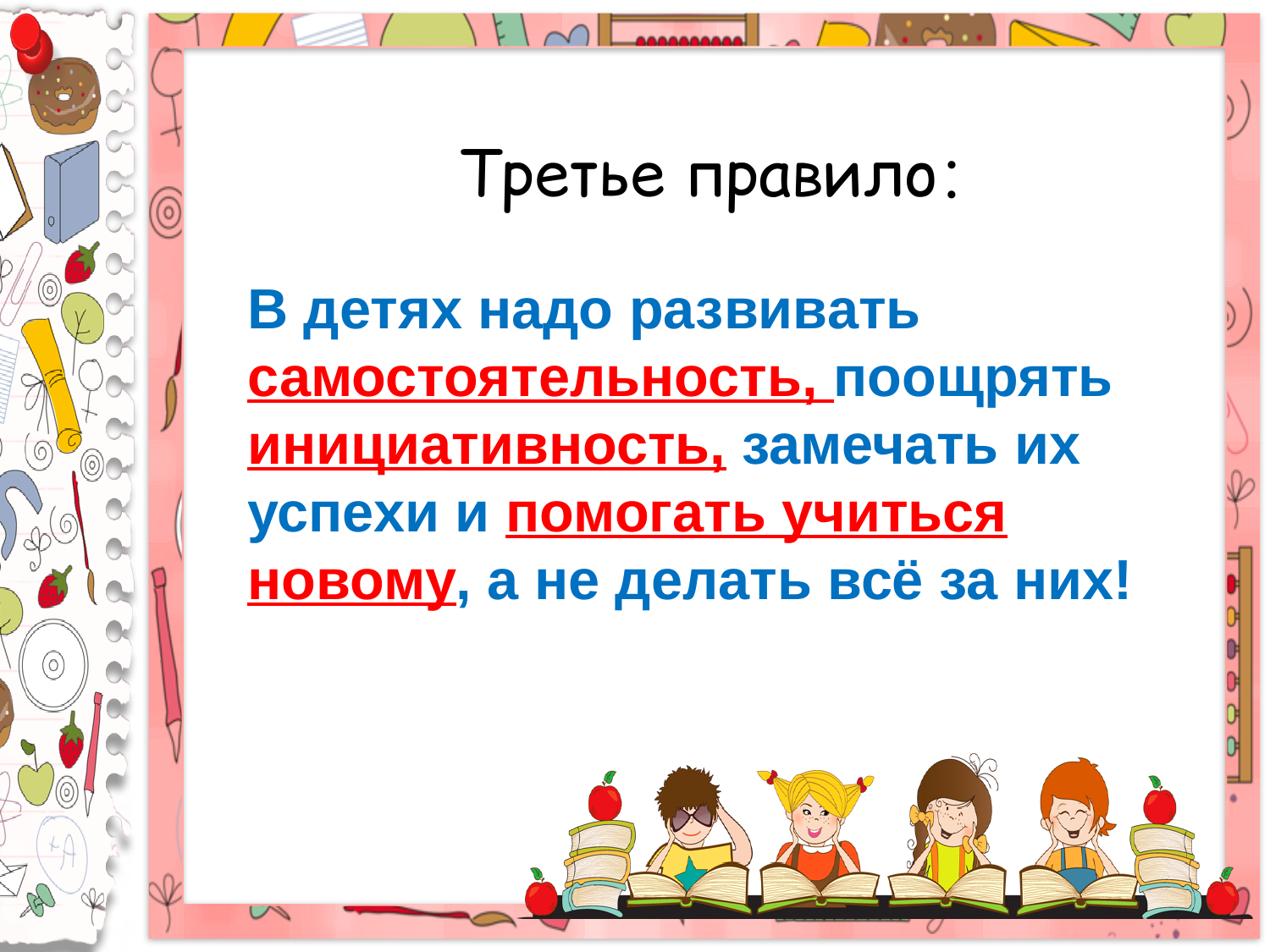

Третье правило:
В детях надо развивать самостоятельность, поощрять инициативность, замечать их успехи и помогать учиться новому, а не делать всё за них!